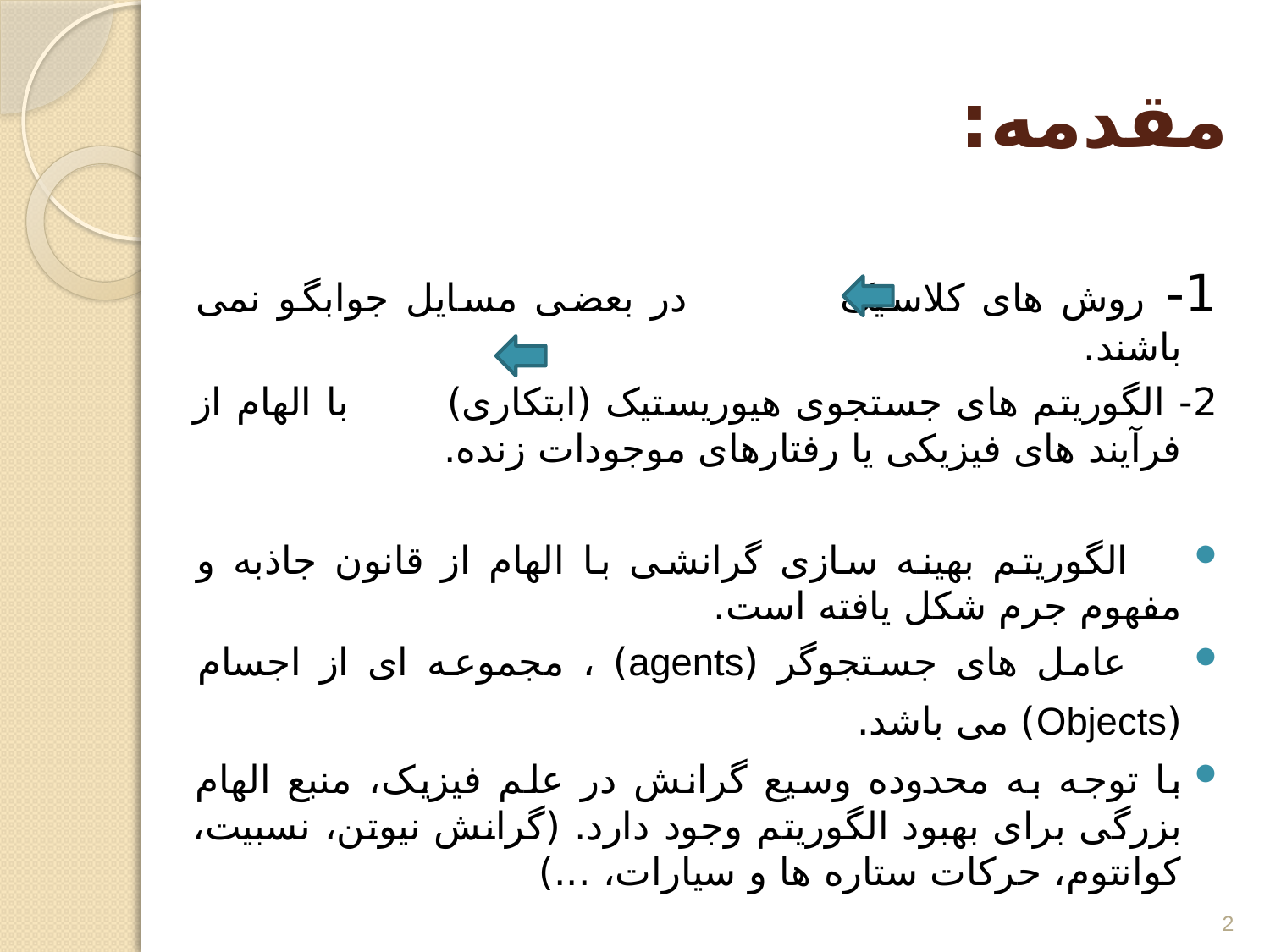

# مقدمه:

1- روش های کلاسیک         در بعضی مسایل جوابگو نمی باشند.
2- الگوریتم های جستجوی هیوریستیک (ابتکاری)       با الهام از فرآیند های فیزیکی یا رفتارهای موجودات زنده.

   الگوریتم بهینه سازی گرانشی با الهام از قانون جاذبه و مفهوم جرم شکل یافته است.
   عامل های جستجوگر (agents) ، مجموعه ای از اجسام (Objects) می باشد.
با توجه به محدوده وسيع گرانش در علم فيزيک، منبع الهام بزرگی برای بهبود الگوريتم وجود دارد. (گرانش نيوتن، نسبيت، کوانتوم، حرکات ستاره ها و سيارات، ...)

2